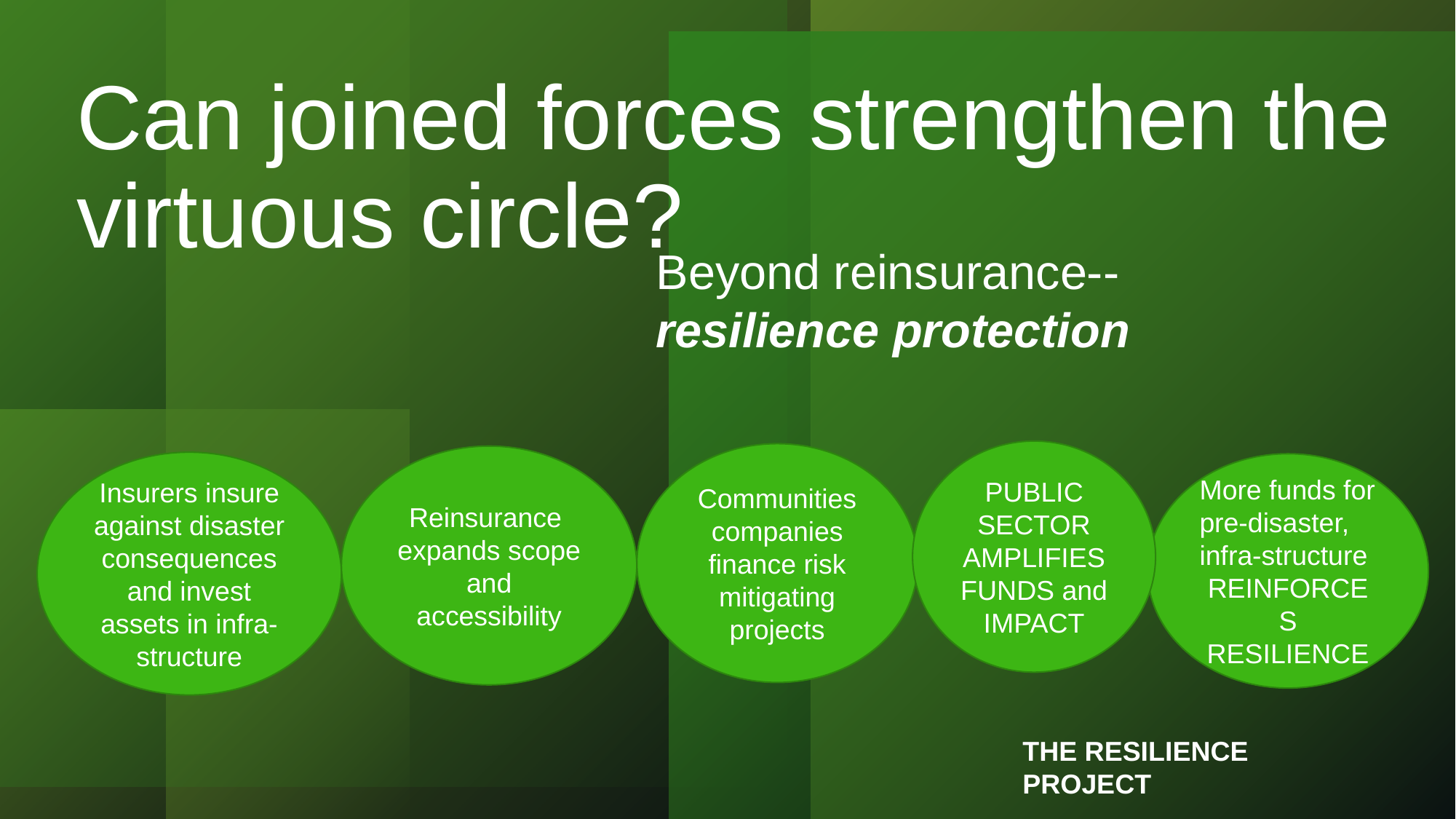

# Can joined forces strengthen the virtuous circle?
Beyond reinsurance-- resilience protection
PUBLIC SECTOR AMPLIFIES FUNDS and IMPACT
Communities companies finance risk mitigating projects
Reinsurance
expands scope and accessibility
Insurers insure against disaster consequences and invest assets in infra-structure
More funds for pre-disaster, infra-structure
REINFORCES RESILIENCE
THE RESILIENCE PROJECT